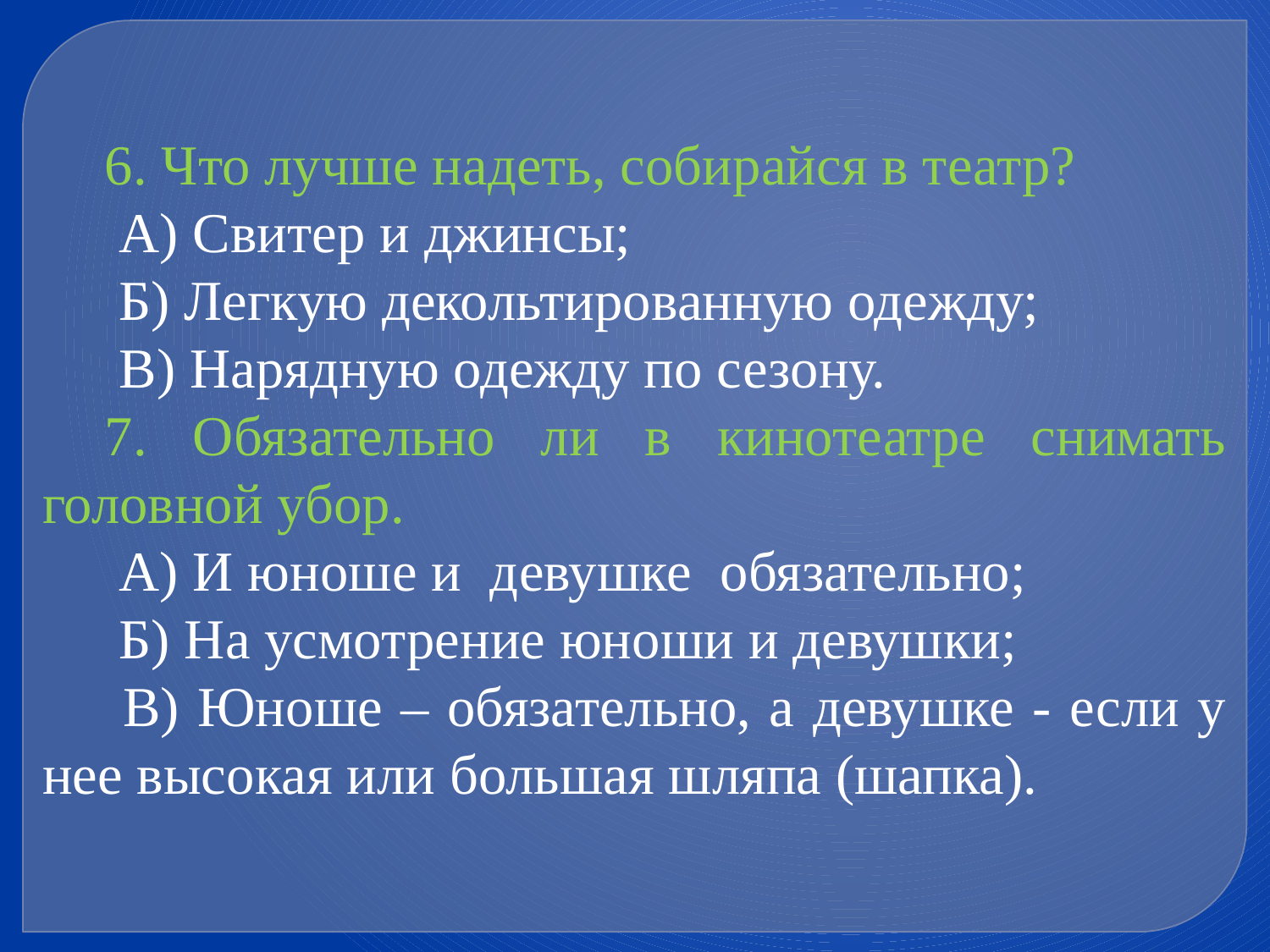

6. Что лучше надеть, собирайся в театр?
 А) Свитер и джинсы;
 Б) Легкую декольтированную одежду;
 В) Нарядную одежду по сезону.
7. Обязательно ли в кинотеатре снимать головной убор.
 А) И юноше и  девушке  обязательно;
 Б) На усмотрение юноши и девушки;
 В) Юноше – обязательно, а девушке - если у нее высокая или большая шляпа (шапка).